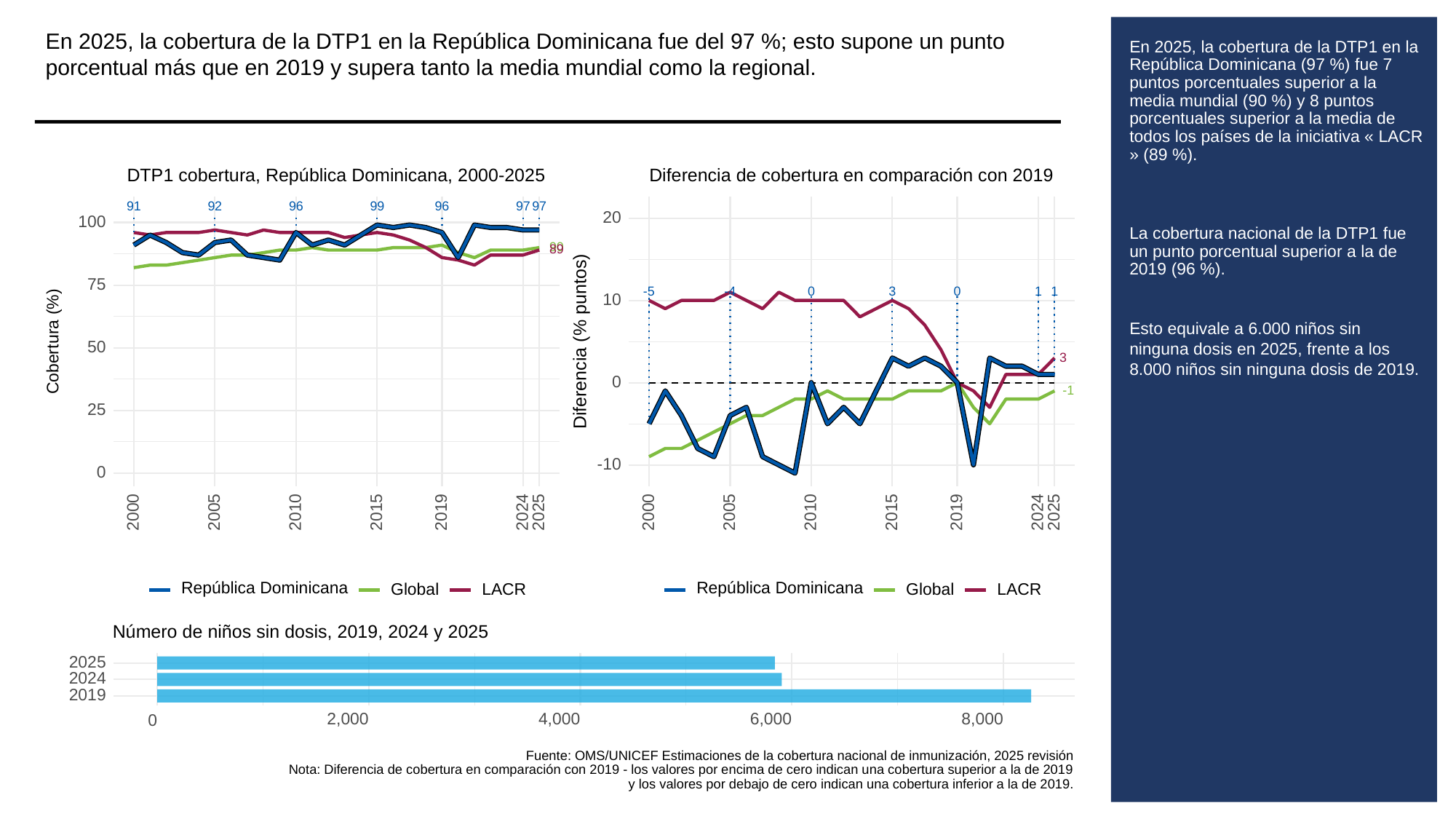

En 2025, la cobertura de la DTP1 en la República Dominicana fue del 97 %; esto supone un punto porcentual más que en 2019 y supera tanto la media mundial como la regional.
# En 2025, la cobertura de la DTP1 en la República Dominicana (97 %) fue 7 puntos porcentuales superior a la media mundial (90 %) y 8 puntos porcentuales superior a la media de todos los países de la iniciativa « LACR » (89 %).

La cobertura nacional de la DTP1 fue un punto porcentual superior a la de 2019 (96 %).

Esto equivale a 6.000 niños sin ninguna dosis en 2025, frente a los 8.000 niños sin ninguna dosis de 2019.

Diferencia de cobertura en comparación con 2019
DTP1 cobertura, República Dominicana, 2000-2025

91
92
96
99
96
97
97
20
100

90

89

75

3
0
0
1
1
-5
-4

10

Diferencia (% puntos)
Cobertura (%)

50

3

0

-1
25

-10

0

2000
2005
2010
2015
2019
2024
2025
2000
2005
2010
2015
2019
2024
2025
República Dominicana
República Dominicana
Global
LACR
Global
LACR

Número de niños sin dosis, 2019, 2024 y 2025

2025

2024

2019

2,000
4,000
6,000
8,000
0
Fuente: OMS/UNICEF Estimaciones de la cobertura nacional de inmunización, 2025 revisión
Nota: Diferencia de cobertura en comparación con 2019 - los valores por encima de cero indican una cobertura superior a la de 2019
y los valores por debajo de cero indican una cobertura inferior a la de 2019.